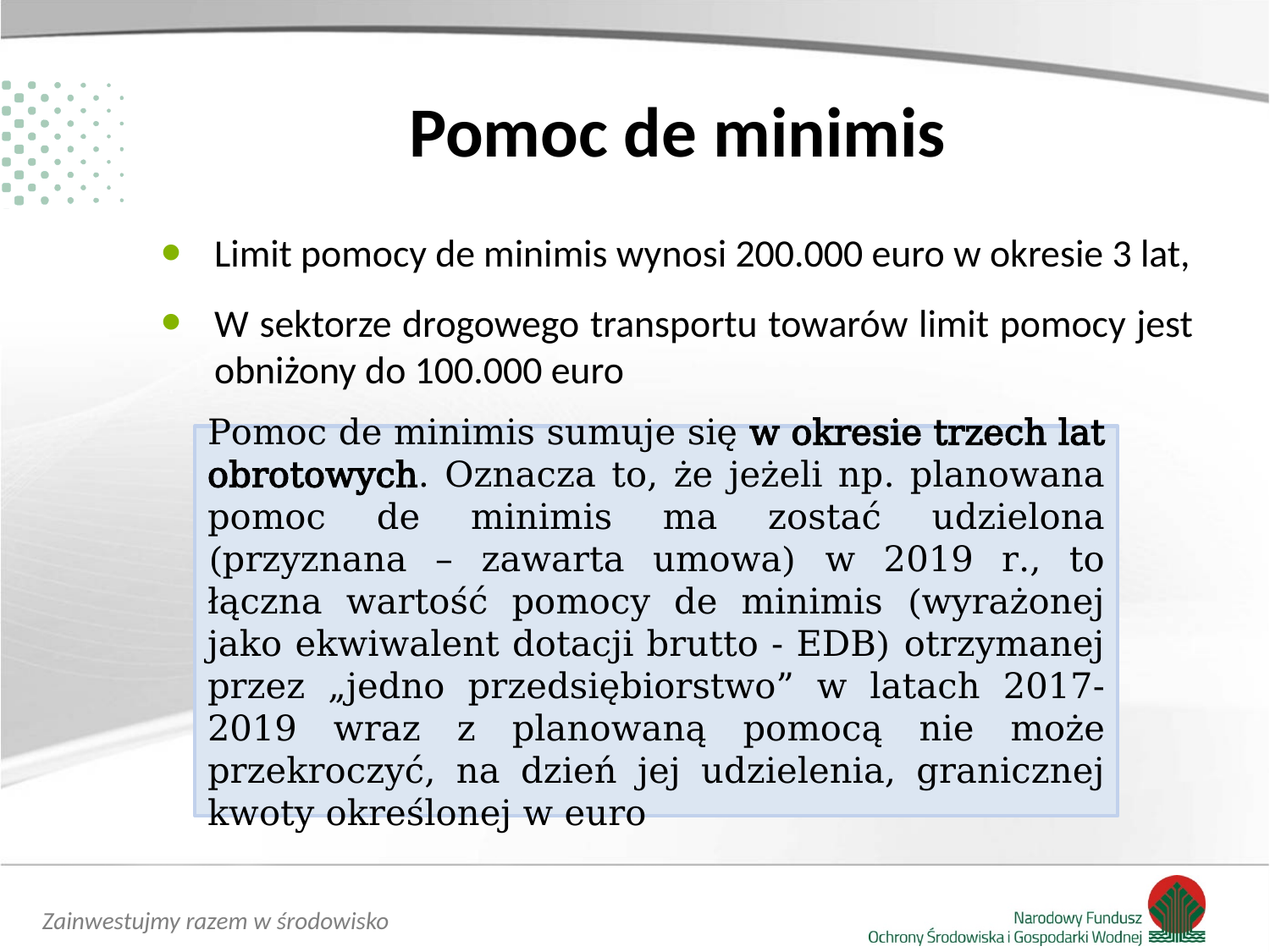

# Pomoc de minimis
Limit pomocy de minimis wynosi 200.000 euro w okresie 3 lat,
W sektorze drogowego transportu towarów limit pomocy jest obniżony do 100.000 euro

Pomoc de minimis sumuje się w okresie trzech lat obrotowych. Oznacza to, że jeżeli np. planowana pomoc de minimis ma zostać udzielona (przyznana – zawarta umowa) w 2019 r., to łączna wartość pomocy de minimis (wyrażonej jako ekwiwalent dotacji brutto - EDB) otrzymanej przez „jedno przedsiębiorstwo” w latach 2017-2019 wraz z planowaną pomocą nie może przekroczyć, na dzień jej udzielenia, granicznej kwoty określonej w euro